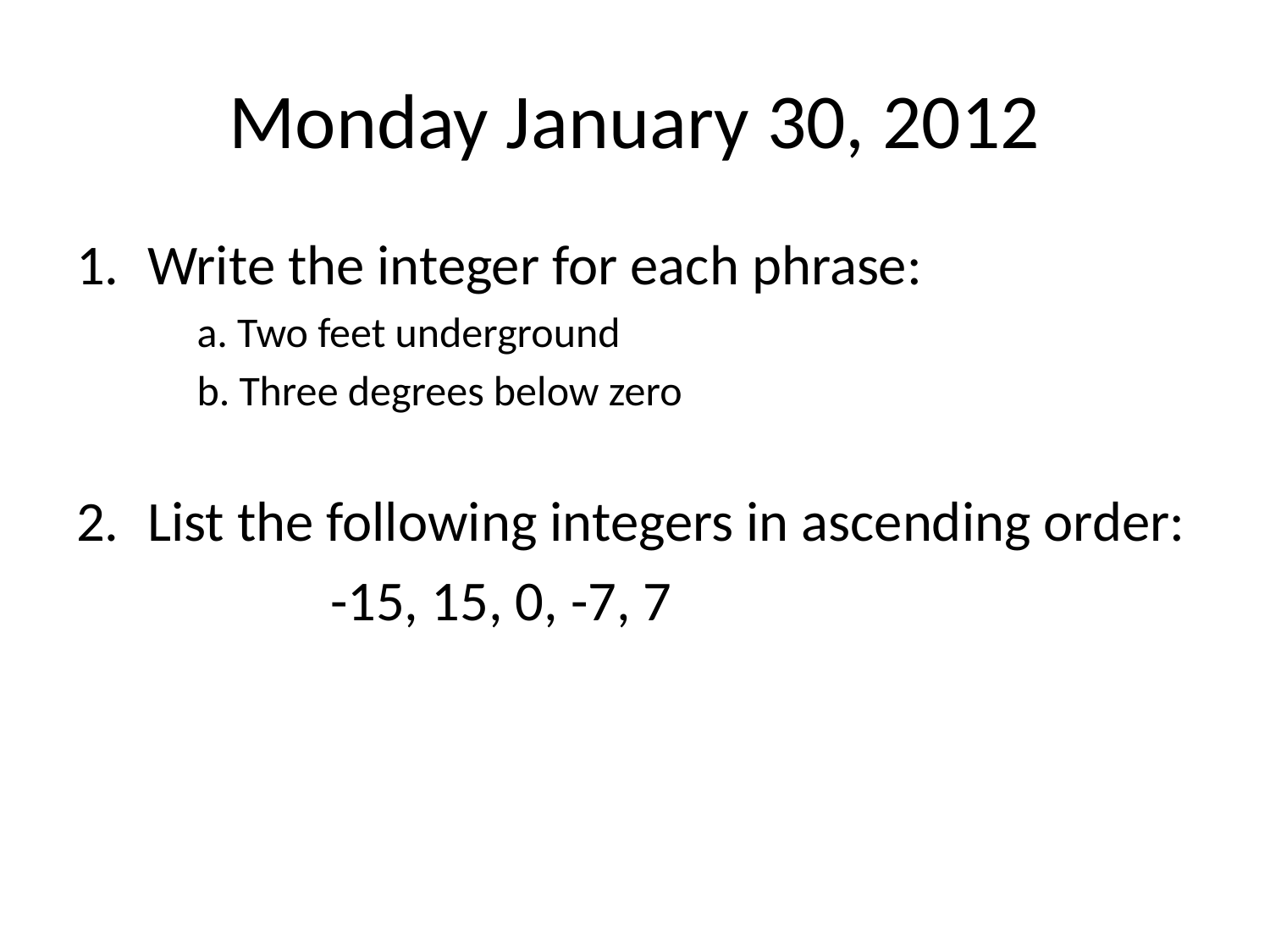

# Monday January 30, 2012
Write the integer for each phrase:
 a. Two feet underground
 b. Three degrees below zero

List the following integers in ascending order:
                    -15, 15, 0, -7, 7